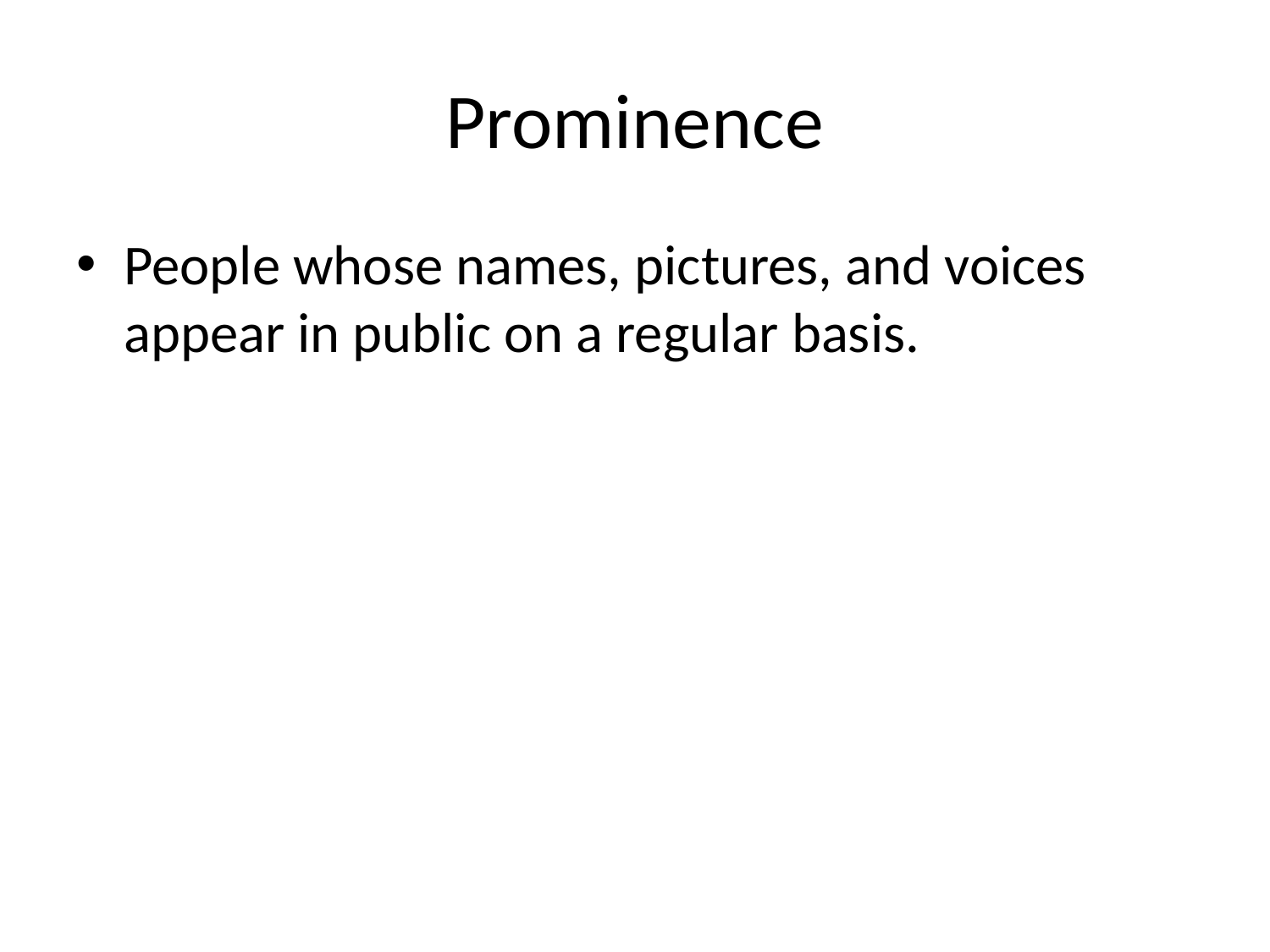

# Prominence
People whose names, pictures, and voices appear in public on a regular basis.